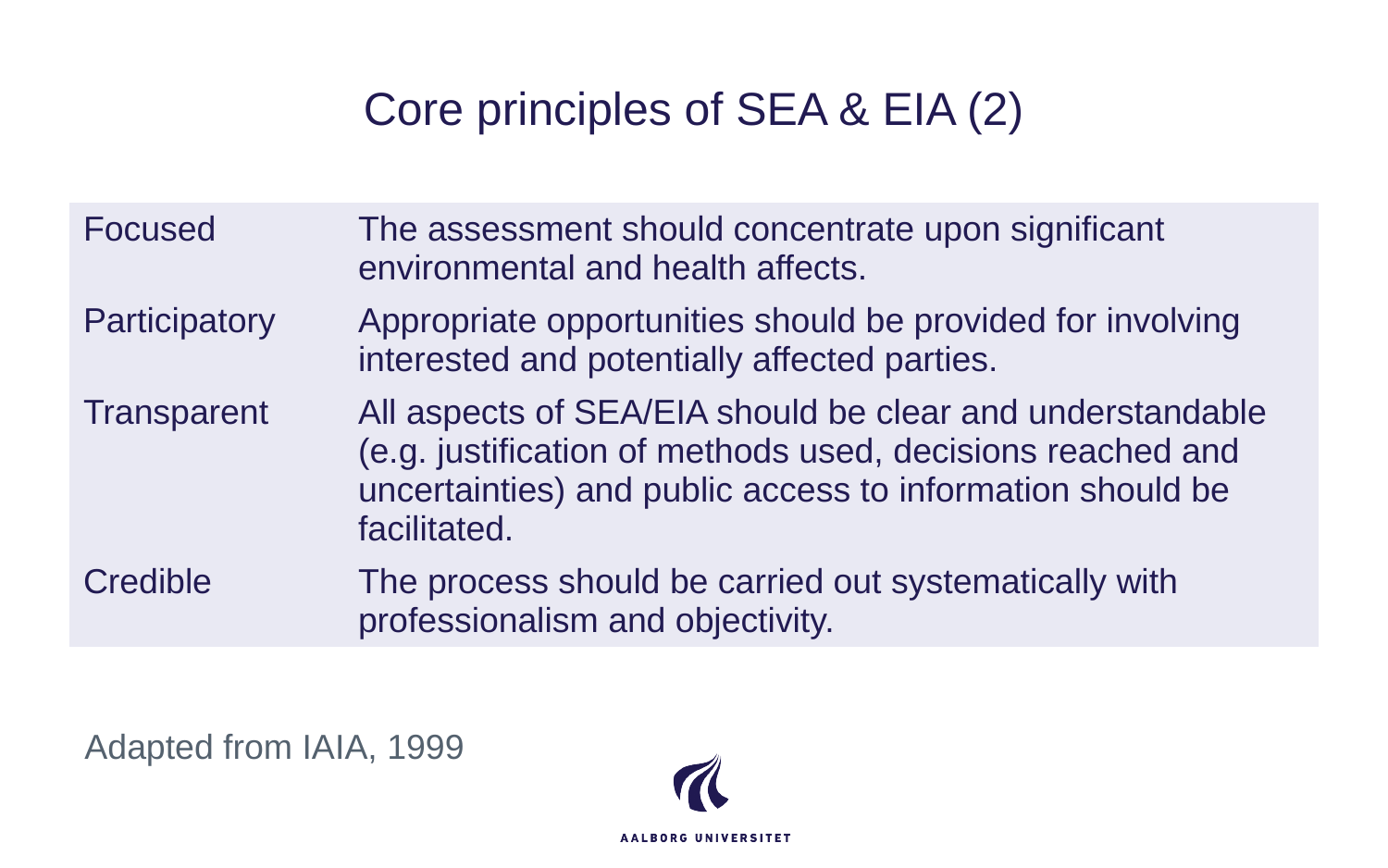

# Core principles of SEA & EIA (2)
| Focused | The assessment should concentrate upon significant environmental and health affects. |
| --- | --- |
| Participatory | Appropriate opportunities should be provided for involving interested and potentially affected parties. |
| Transparent | All aspects of SEA/EIA should be clear and understandable (e.g. justification of methods used, decisions reached and uncertainties) and public access to information should be facilitated. |
| Credible | The process should be carried out systematically with professionalism and objectivity. |
Adapted from IAIA, 1999